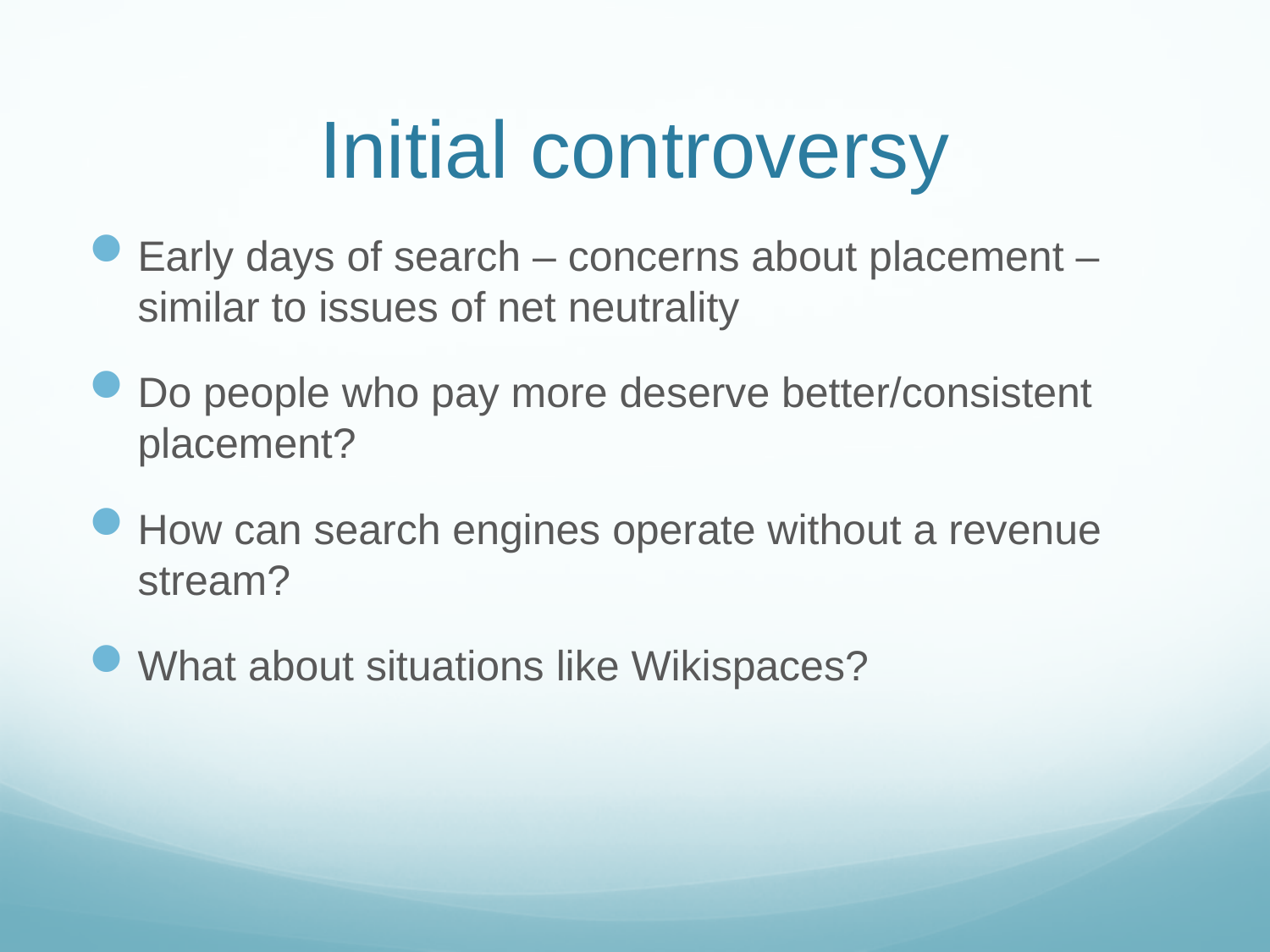

# Initial controversy
Early days of search – concerns about placement – similar to issues of net neutrality
Do people who pay more deserve better/consistent placement?
How can search engines operate without a revenue stream?
What about situations like Wikispaces?